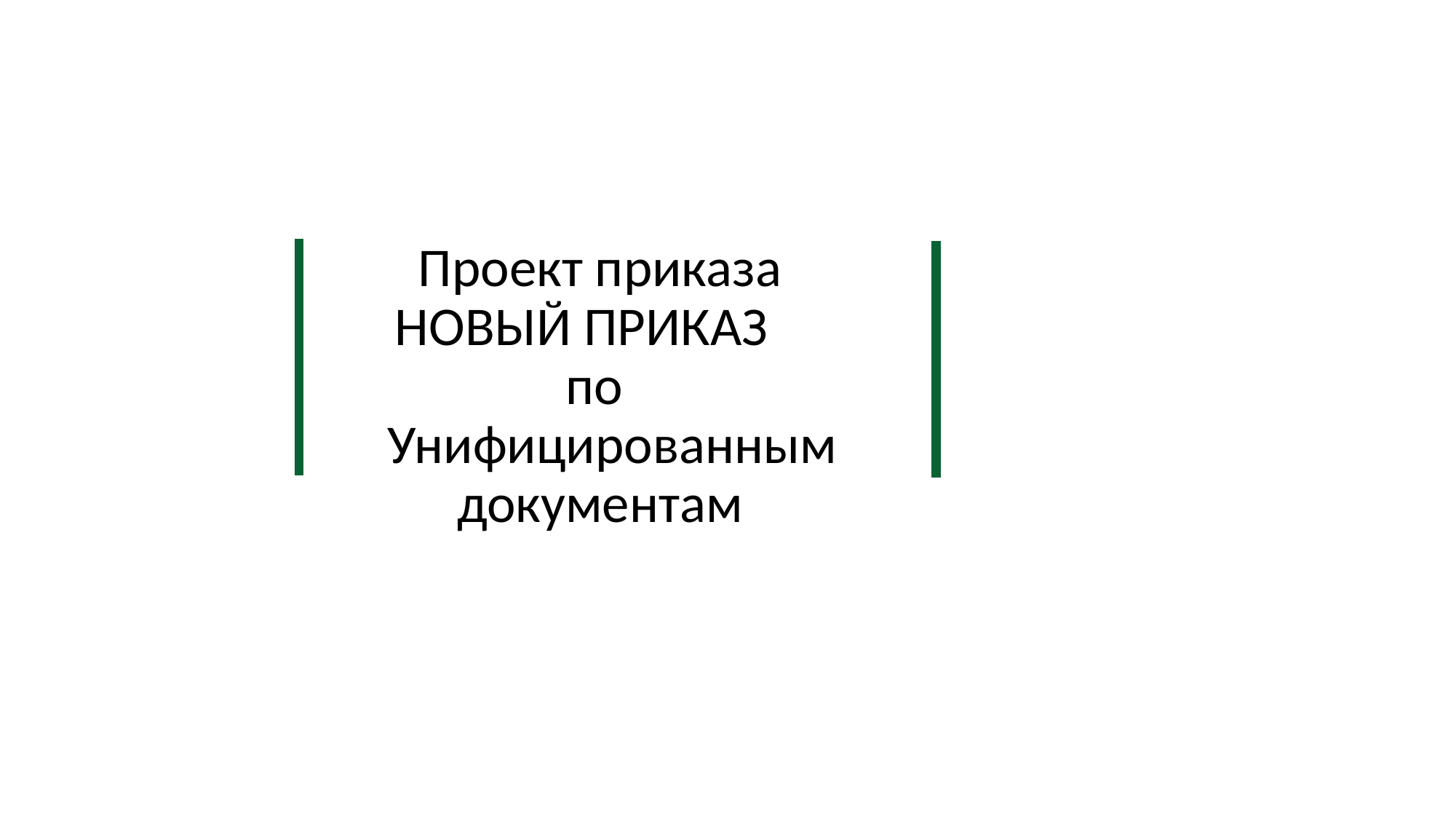

# Проект приказа НОВЫЙ ПРИКАЗ по Унифицированным документам